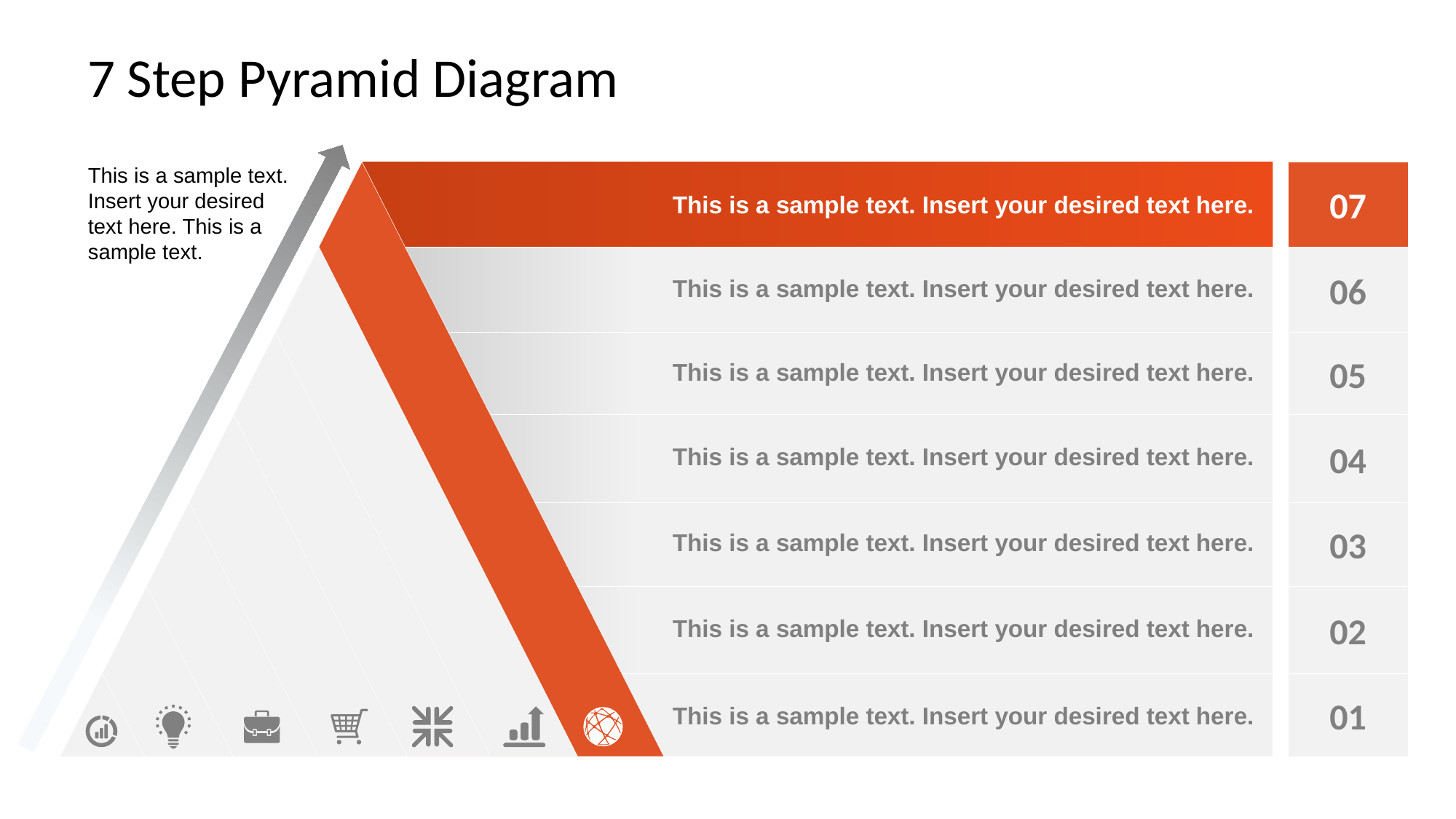

# 7 Step Pyramid Diagram
This is a sample text. Insert your desired text here. This is a sample text.

07

This is a sample text. Insert your desired text here.

06
This is a sample text. Insert your desired text here.

05
This is a sample text. Insert your desired text here.

04

This is a sample text. Insert your desired text here.

03
This is a sample text. Insert your desired text here.

02
This is a sample text. Insert your desired text here.

01
This is a sample text. Insert your desired text here.